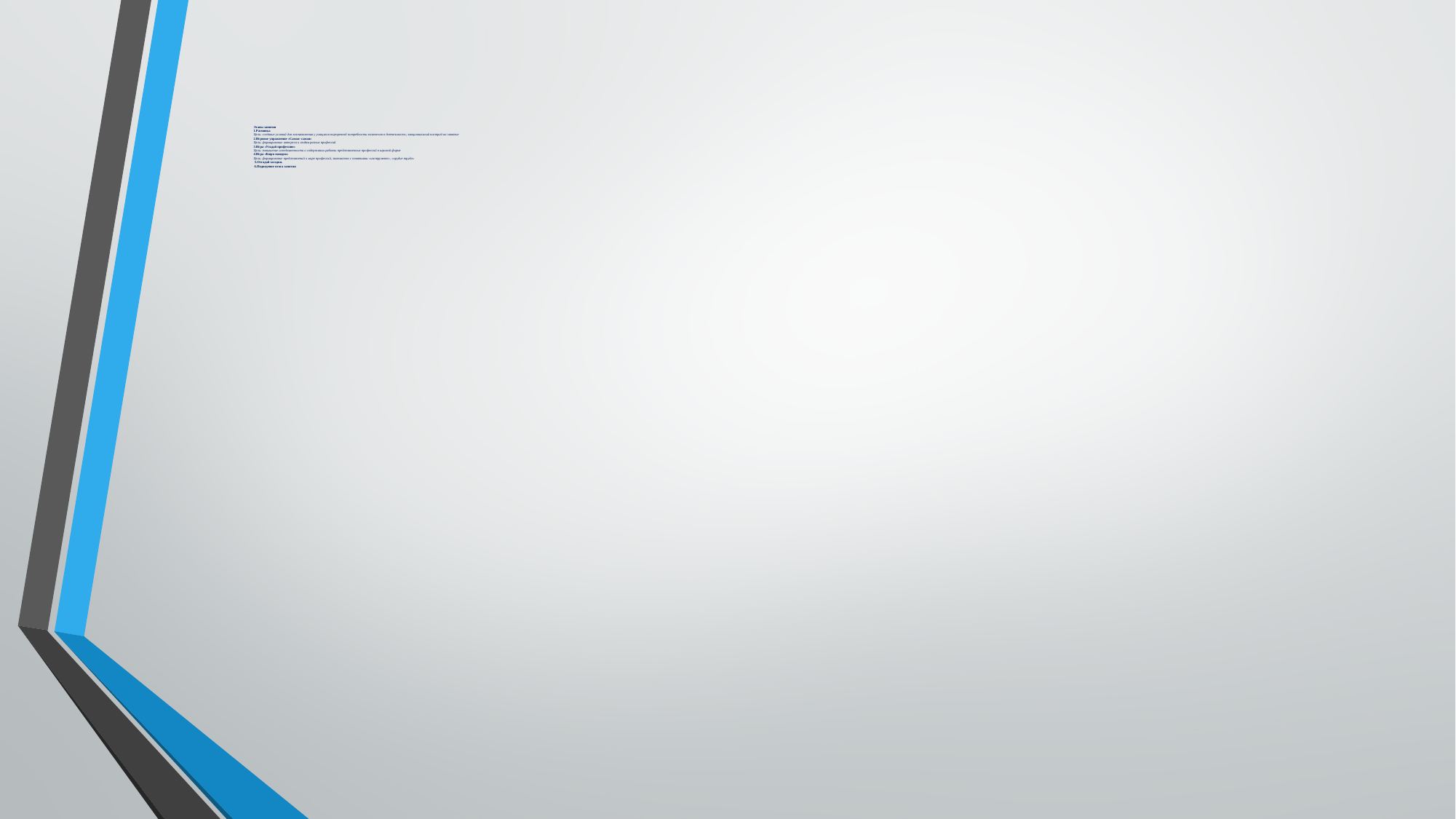

# Этапы занятия 1.Разминка Цель: создание условий для возникновения у учащихся внутренней потребности включения в деятельность; эмоциональный настрой на занятие 2.Игровое упражнение «Самая- самая» Цель: формирование интереса к людям разных профессий 3.Игра «Угадай профессию» Цель: повышение осведомленности о содержании работы представленных профессий в игровой форме 4.Игра «Бюро находок» Цель: формирование представлений о мире профессий, знакомство с понятиями «инструмент», «орудие труда»  5.Отгадай загадки. 6.Подведение итога занятия